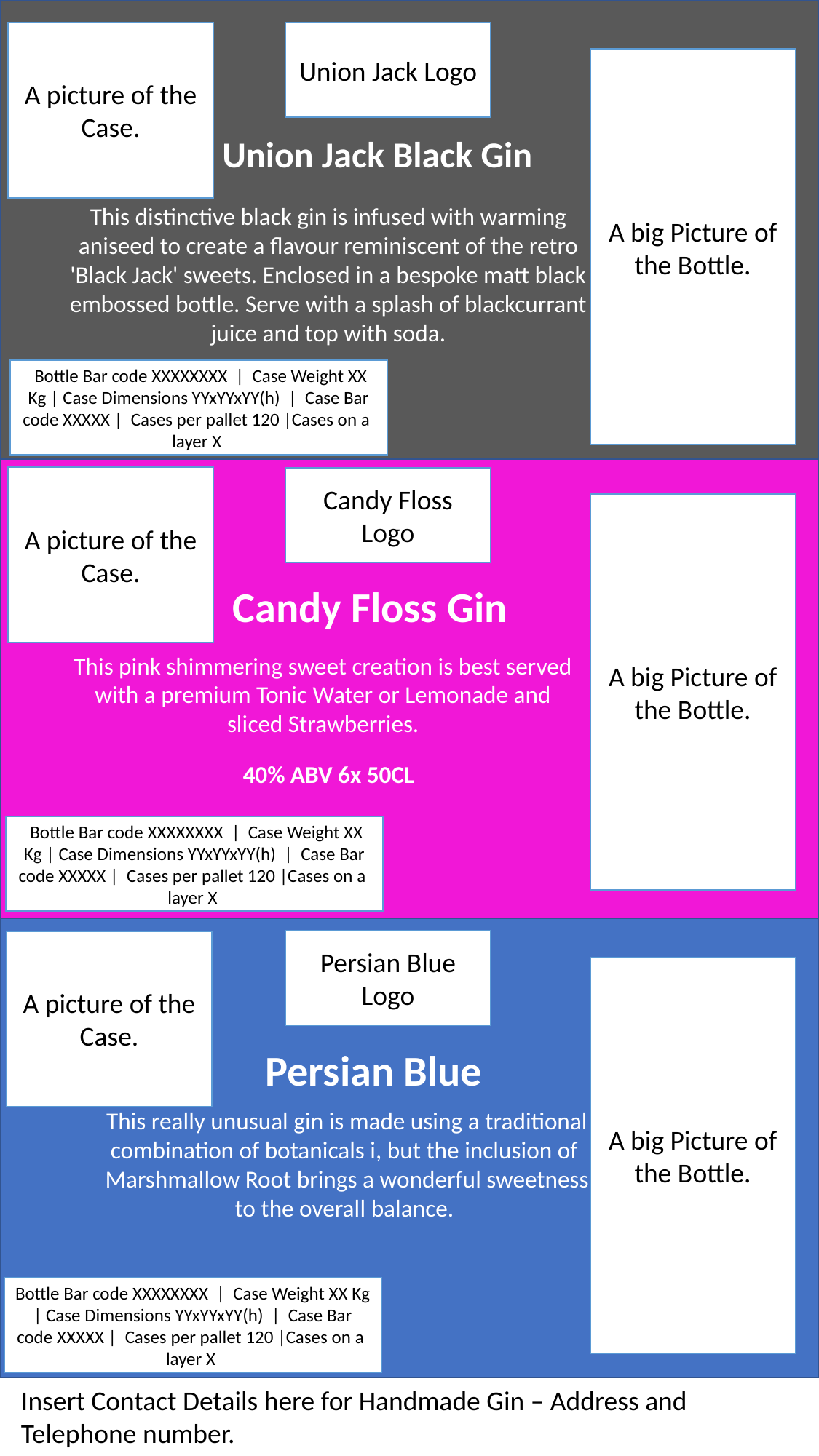

A picture of the Case.
Union Jack Logo
A big Picture of the Bottle.
#
Union Jack Black Gin
This distinctive black gin is infused with warming aniseed to create a flavour reminiscent of the retro 'Black Jack' sweets. Enclosed in a bespoke matt black embossed bottle. Serve with a splash of blackcurrant juice and top with soda.
 Bottle Bar code XXXXXXXX  |  Case Weight XX Kg | Case Dimensions YYxYYxYY(h)  |  Case Bar code XXXXX |  Cases per pallet 120 |Cases on a  layer X

A picture of the Case.
Candy Floss Logo
A big Picture of the Bottle.
Candy Floss Gin

This pink shimmering sweet creation is best served with a premium Tonic Water or Lemonade and sliced Strawberries.

40% ABV 6x 50CL

 Bottle Bar code XXXXXXXX  |  Case Weight XX Kg | Case Dimensions YYxYYxYY(h)  |  Case Bar code XXXXX |  Cases per pallet 120 |Cases on a  layer X
Persian Blue Logo
A picture of the Case.
A big Picture of the Bottle.
Persian Blue

This really unusual gin is made using a traditional combination of botanicals i, but the inclusion of  Marshmallow Root brings a wonderful sweetness to the overall balance.

Bottle Bar code XXXXXXXX  |  Case Weight XX Kg | Case Dimensions YYxYYxYY(h)  |  Case Bar code XXXXX |  Cases per pallet 120 |Cases on a  layer X
Insert Contact Details here for Handmade Gin – Address and Telephone number.